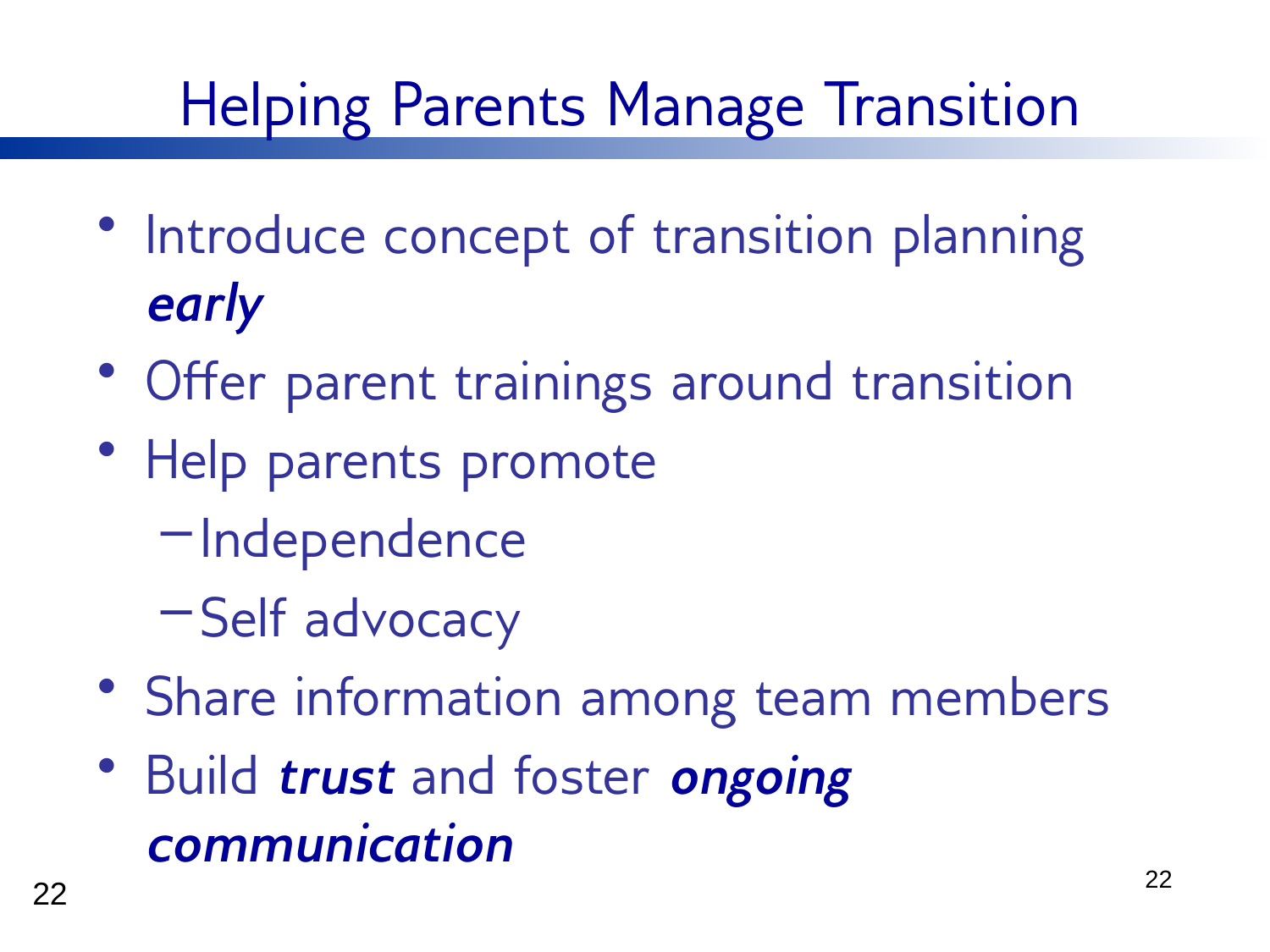

# Helping Parents Manage Transition
Introduce concept of transition planning early
Offer parent trainings around transition
Help parents promote
Independence
Self advocacy
Share information among team members
Build trust and foster ongoing communication

22
22